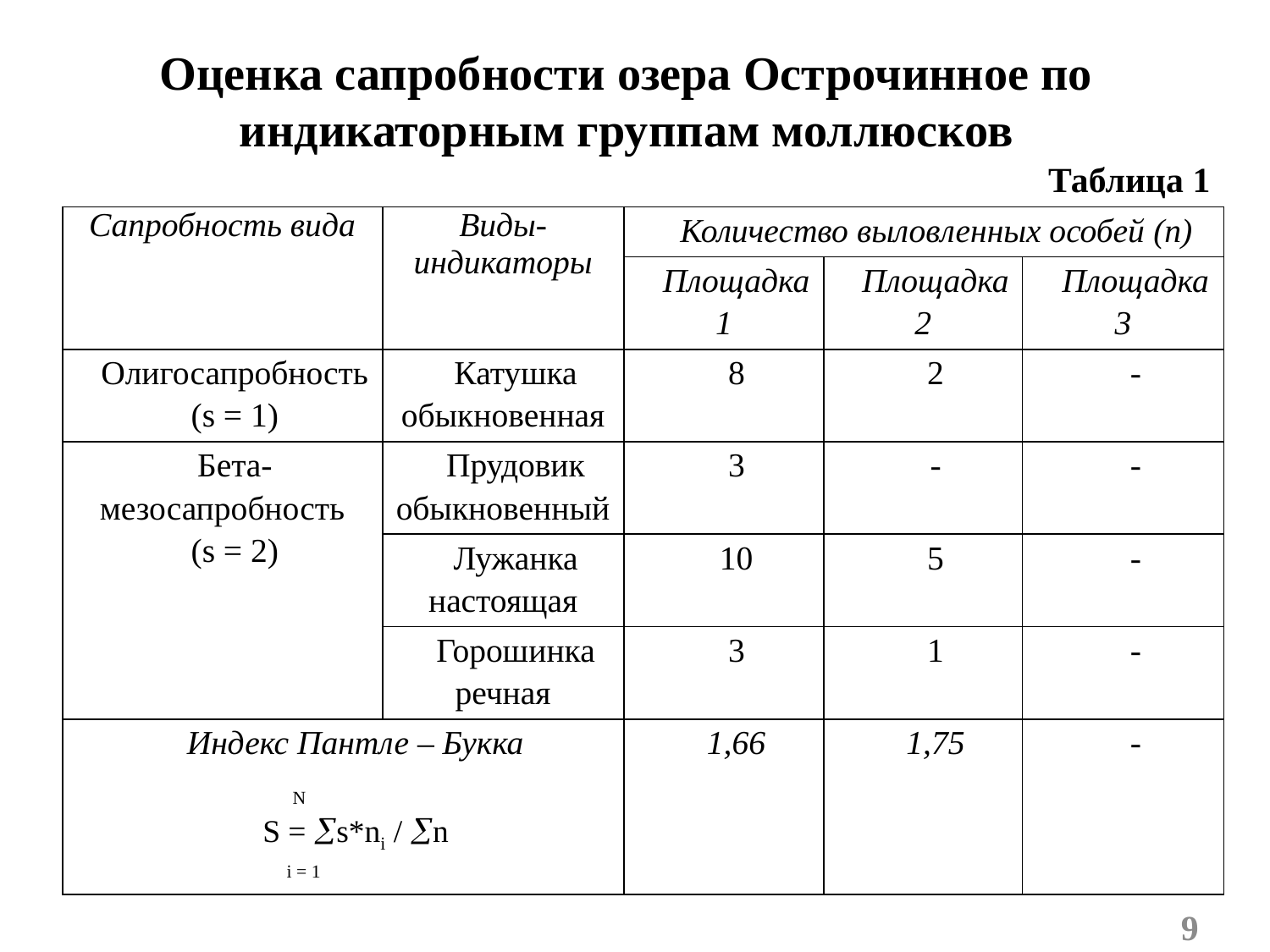

# Оценка сапробности озера Острочинное по индикаторным группам моллюсков
Таблица 1
| Сапробность вида | Виды-индикаторы | Количество выловленных особей (n) |  |  |
| --- | --- | --- | --- | --- |
|  |  | Площадка 1 | Площадка 2 | Площадка 3 |
| Олигосапробность (s = 1) | Катушка обыкновенная | 8 | 2 | - |
| Бета-мезосапробность (s = 2) | Прудовик обыкновенный | 3 | - | - |
|  | Лужанка настоящая | 10 | 5 | - |
|  | Горошинка речная | 3 | 1 | - |
| Индекс Пантле – Букка N S = ∑s\*ni / ∑n i = 1 |  | 1,66 | 1,75 | - |
9